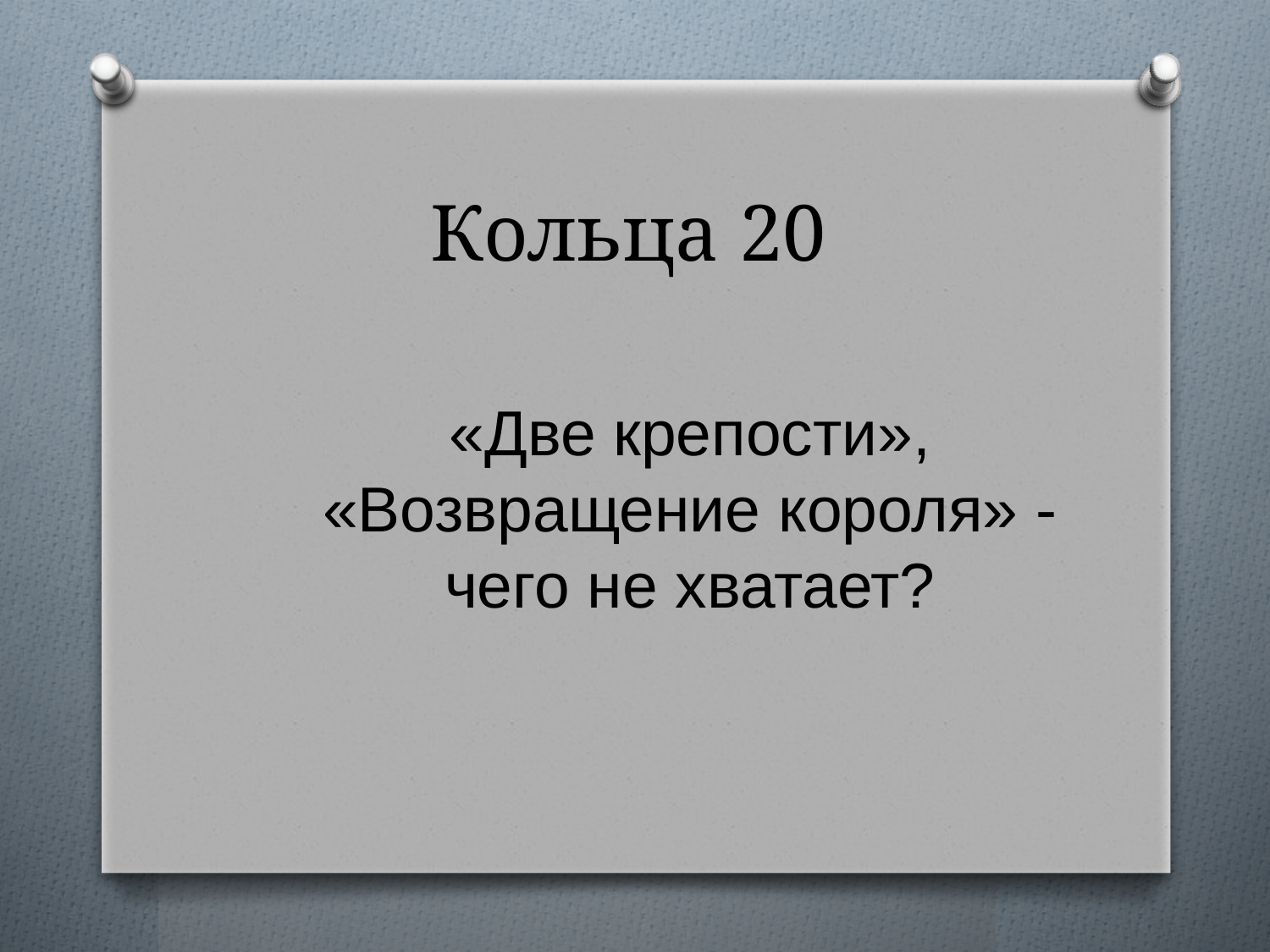

# Кольца 20
«Две крепости», «Возвращение короля» - чего не хватает?